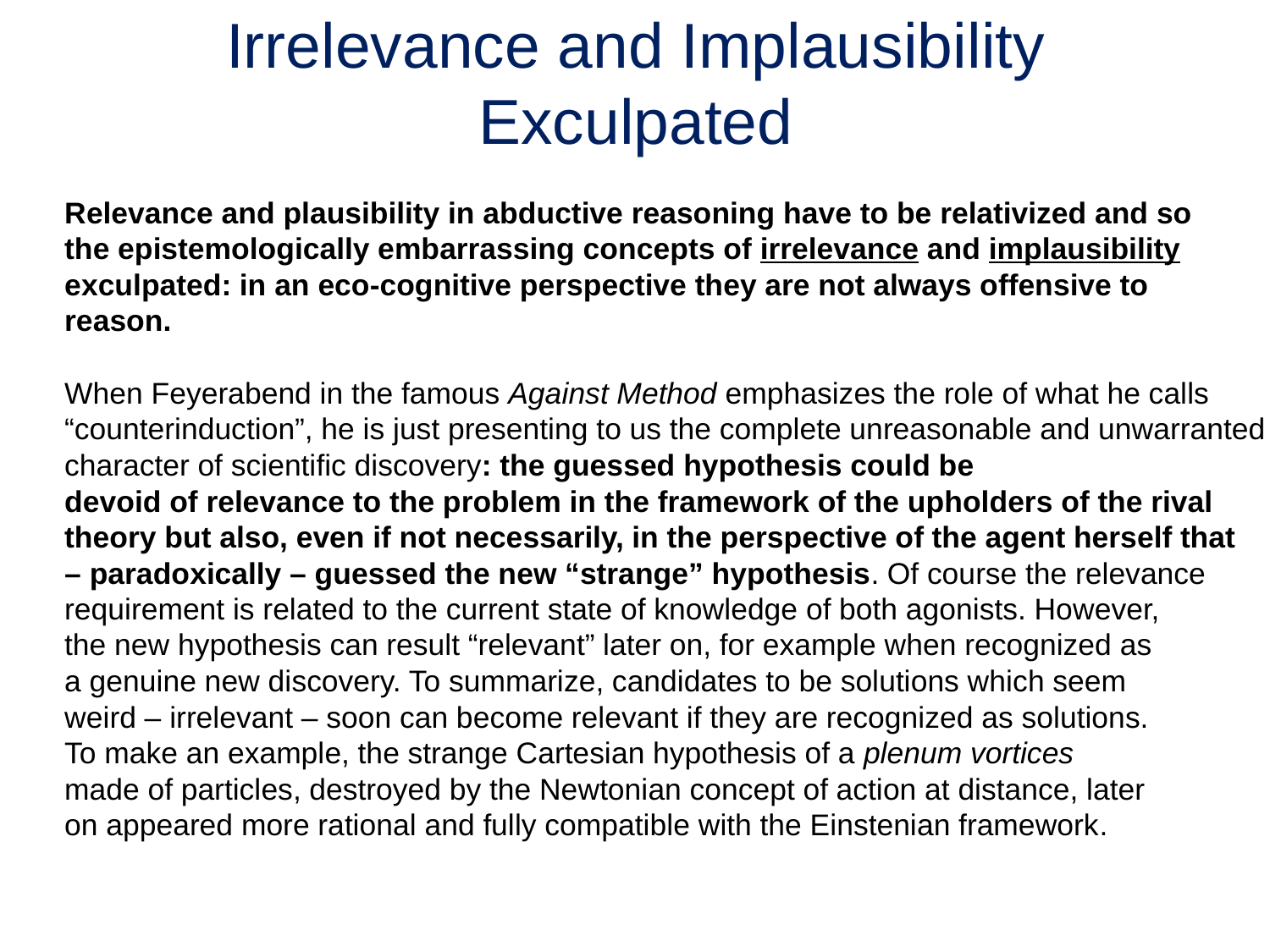

Irrelevance and Implausibility Exculpated
Relevance and plausibility in abductive reasoning have to be relativized and so
the epistemologically embarrassing concepts of irrelevance and implausibility exculpated: in an eco-cognitive perspective they are not always offensive to reason.
When Feyerabend in the famous Against Method emphasizes the role of what he calls “counterinduction”, he is just presenting to us the complete unreasonable and unwarranted character of scientific discovery: the guessed hypothesis could be
devoid of relevance to the problem in the framework of the upholders of the rival
theory but also, even if not necessarily, in the perspective of the agent herself that
– paradoxically – guessed the new “strange” hypothesis. Of course the relevance requirement is related to the current state of knowledge of both agonists. However,
the new hypothesis can result “relevant” later on, for example when recognized as
a genuine new discovery. To summarize, candidates to be solutions which seem
weird – irrelevant – soon can become relevant if they are recognized as solutions.
To make an example, the strange Cartesian hypothesis of a plenum vortices
made of particles, destroyed by the Newtonian concept of action at distance, later
on appeared more rational and fully compatible with the Einstenian framework.